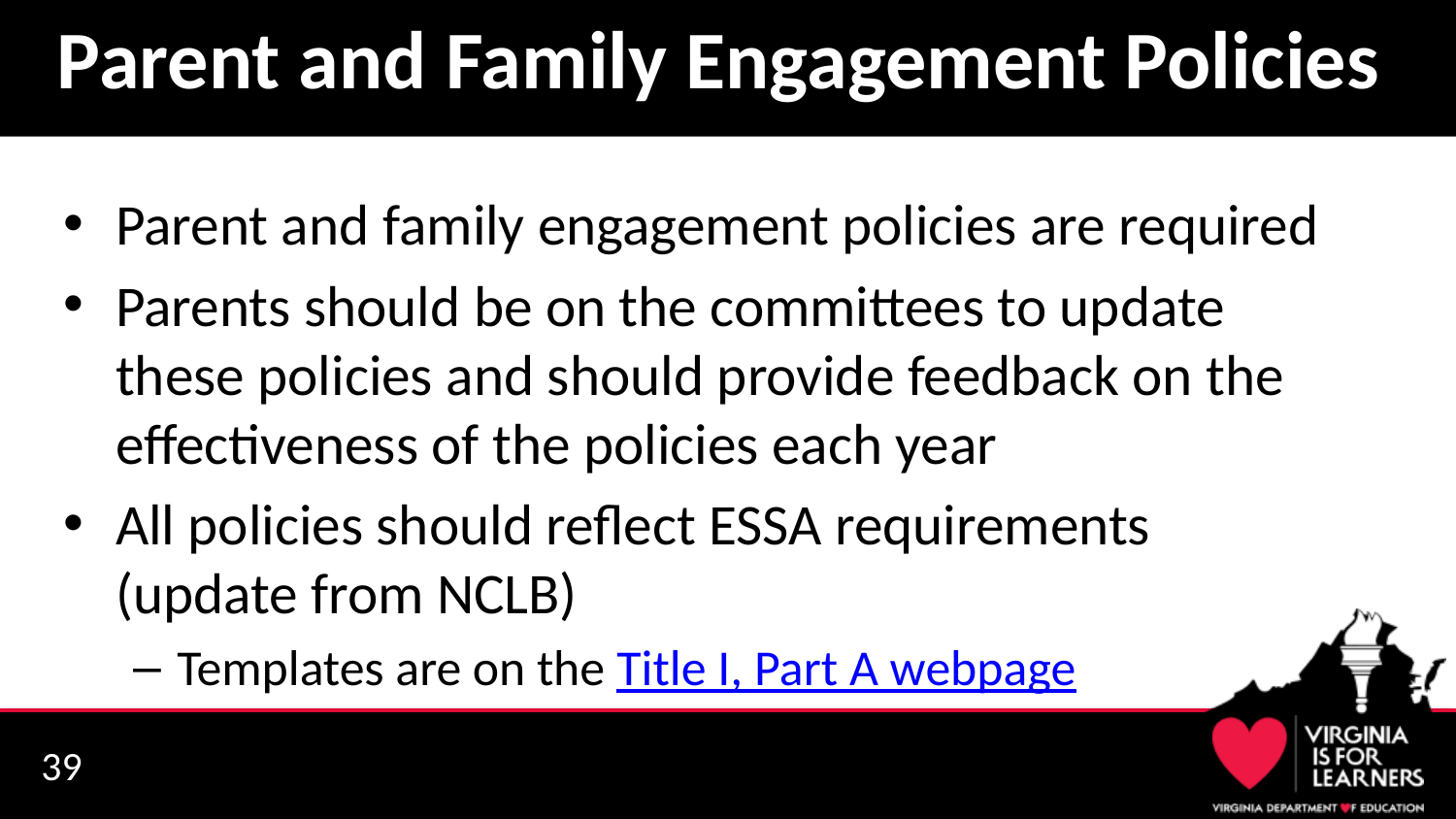

# Parent and Family Engagement Policies

Parent and family engagement policies are required
Parents should be on the committees to update these policies and should provide feedback on the effectiveness of the policies each year
All policies should reflect ESSA requirements (update from NCLB)
Templates are on the Title I, Part A webpage